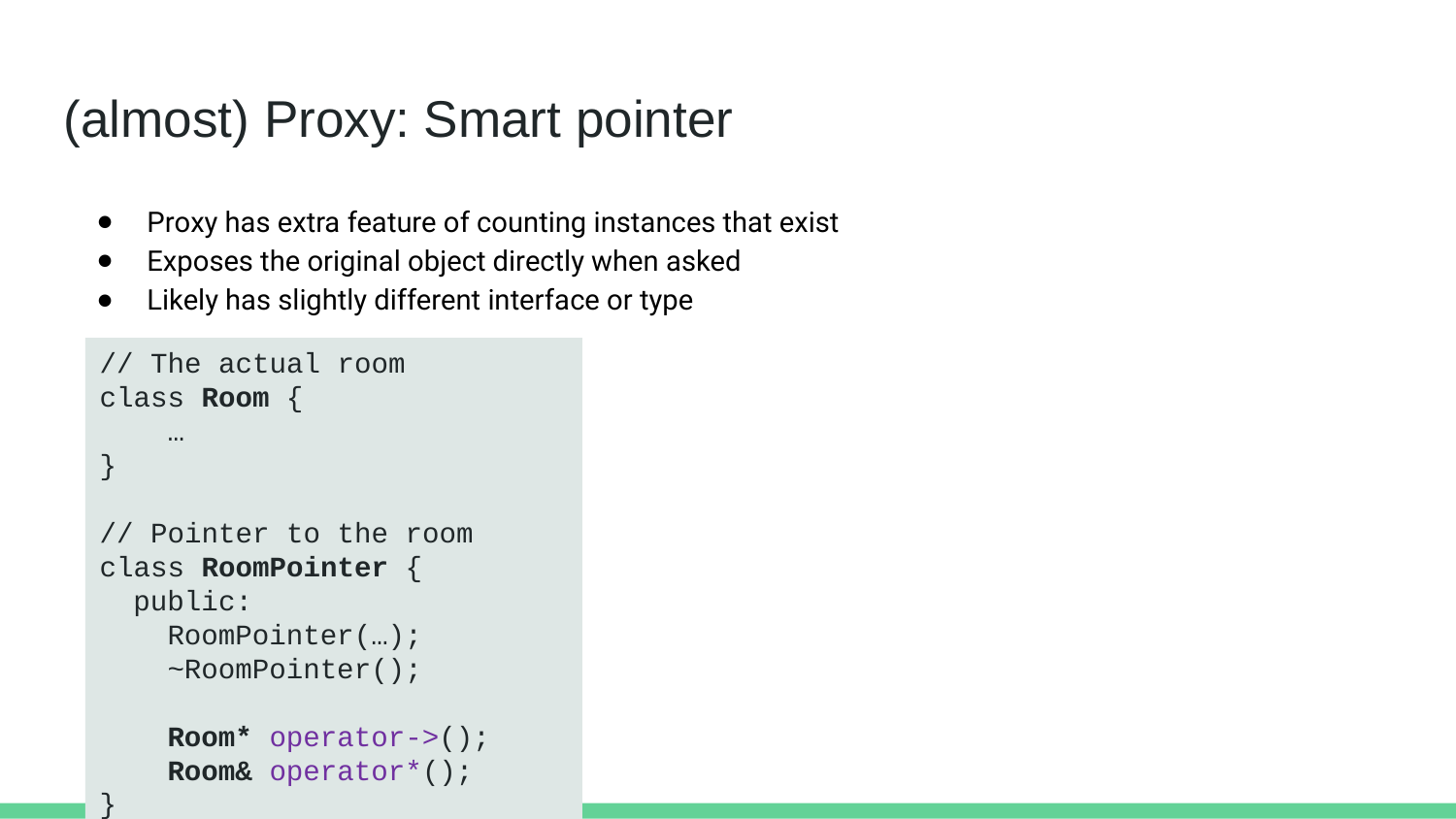

(almost) Proxy: Smart pointer
Proxy has extra feature of counting instances that exist
Exposes the original object directly when asked
Likely has slightly different interface or type

// The actual room
class Room {
    …
}

// Pointer to the room
class RoomPointer {
  public:
    RoomPointer(…);
    ~RoomPointer();

    Room* operator->();
    Room& operator*();
}